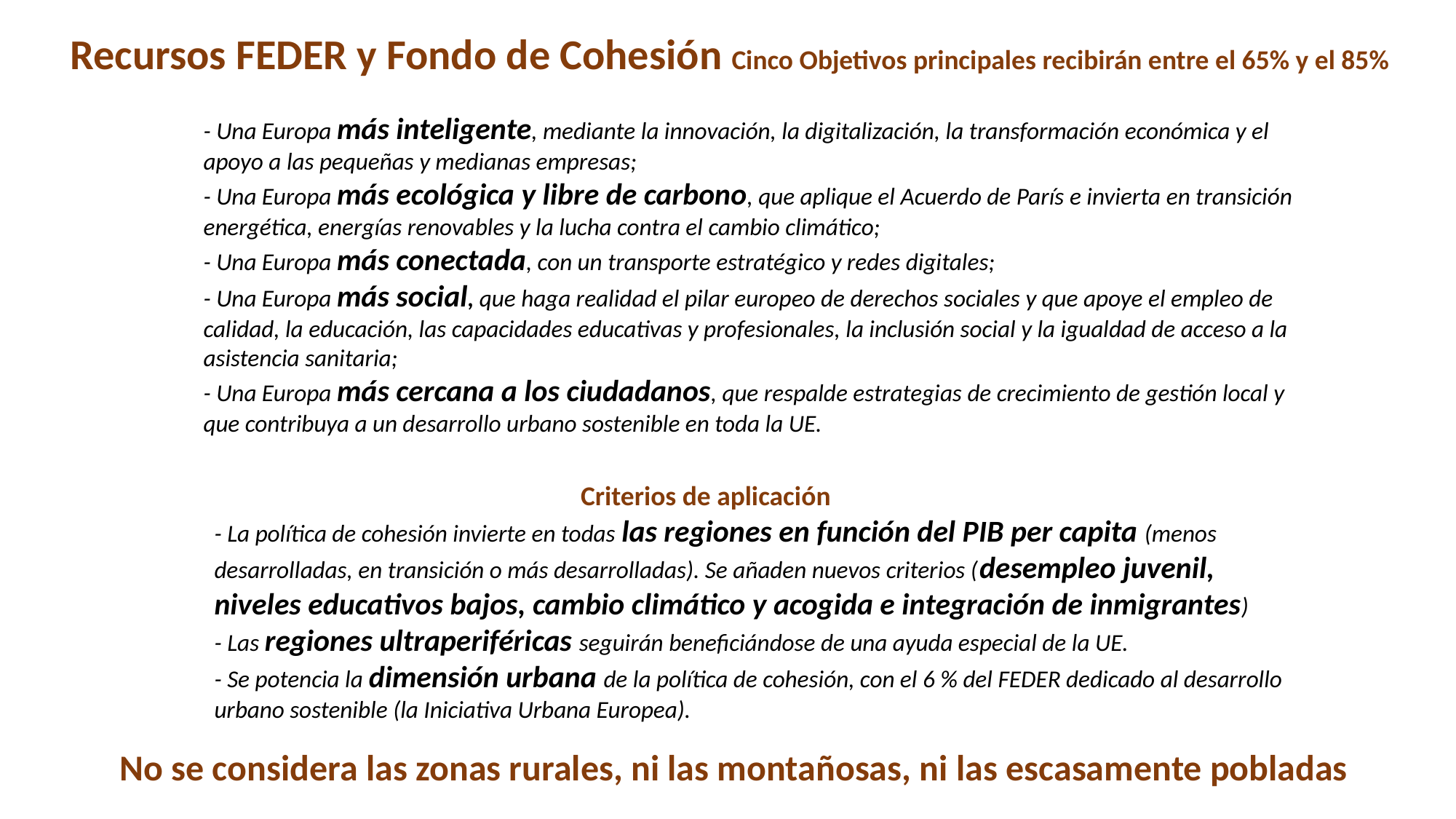

#
Recursos FEDER y Fondo de Cohesión Cinco Objetivos principales recibirán entre el 65% y el 85%
- Una Europa más inteligente, mediante la innovación, la digitalización, la transformación económica y el apoyo a las pequeñas y medianas empresas;
- Una Europa más ecológica y libre de carbono, que aplique el Acuerdo de París e invierta en transición energética, energías renovables y la lucha contra el cambio climático;
- Una Europa más conectada, con un transporte estratégico y redes digitales;
- Una Europa más social, que haga realidad el pilar europeo de derechos sociales y que apoye el empleo de calidad, la educación, las capacidades educativas y profesionales, la inclusión social y la igualdad de acceso a la asistencia sanitaria;
- Una Europa más cercana a los ciudadanos, que respalde estrategias de crecimiento de gestión local y que contribuya a un desarrollo urbano sostenible en toda la UE.

                                                     Criterios de aplicación
- La política de cohesión invierte en todas las regiones en función del PIB per capita (menos desarrolladas, en transición o más desarrolladas). Se añaden nuevos criterios (desempleo juvenil, niveles educativos bajos, cambio climático y acogida e integración de inmigrantes)
- Las regiones ultraperiféricas seguirán beneficiándose de una ayuda especial de la UE.
- Se potencia la dimensión urbana de la política de cohesión, con el 6 % del FEDER dedicado al desarrollo urbano sostenible (la Iniciativa Urbana Europea).
No se considera las zonas rurales, ni las montañosas, ni las escasamente pobladas